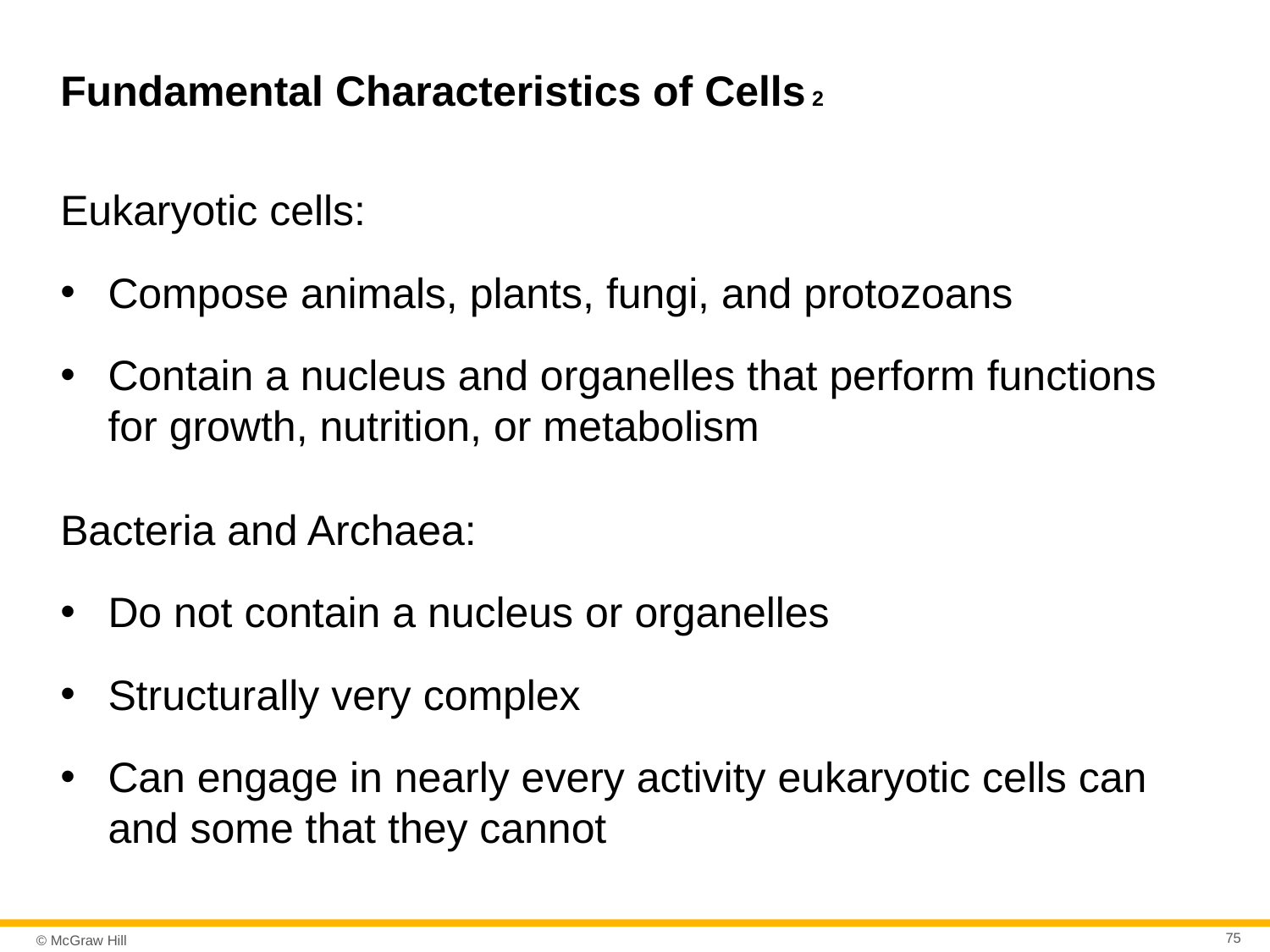

# Fundamental Characteristics of Cells 2
Eukaryotic cells:
Compose animals, plants, fungi, and protozoans
Contain a nucleus and organelles that perform functions for growth, nutrition, or metabolism
Bacteria and Archaea:
Do not contain a nucleus or organelles
Structurally very complex
Can engage in nearly every activity eukaryotic cells can and some that they cannot